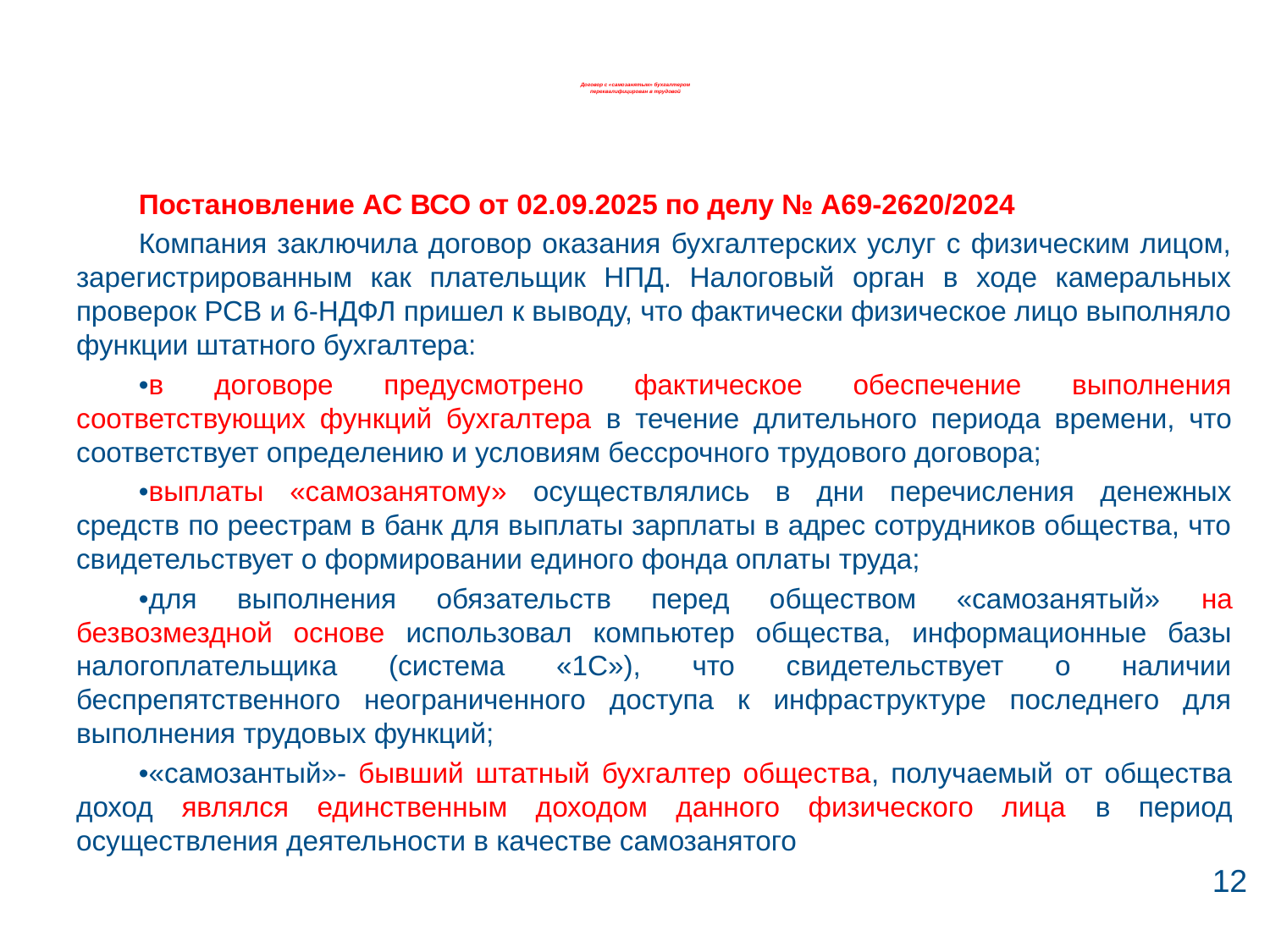

# Договор с «самозанятым» бухгалтером переквалифицирован в трудовой
Постановление АС ВСО от 02.09.2025 по делу № А69-2620/2024
Компания заключила договор оказания бухгалтерских услуг с физическим лицом, зарегистрированным как плательщик НПД. Налоговый орган в ходе камеральных проверок РСВ и 6-НДФЛ пришел к выводу, что фактически физическое лицо выполняло функции штатного бухгалтера:
•в договоре предусмотрено фактическое обеспечение выполнения соответствующих функций бухгалтера в течение длительного периода времени, что соответствует определению и условиям бессрочного трудового договора;
•выплаты «самозанятому» осуществлялись в дни перечисления денежных средств по реестрам в банк для выплаты зарплаты в адрес сотрудников общества, что свидетельствует о формировании единого фонда оплаты труда;
•для выполнения обязательств перед обществом «самозанятый» на безвозмездной основе использовал компьютер общества, информационные базы налогоплательщика (система «1С»), что свидетельствует о наличии беспрепятственного неограниченного доступа к инфраструктуре последнего для выполнения трудовых функций;
•«самозантый»- бывший штатный бухгалтер общества, получаемый от общества доход являлся единственным доходом данного физического лица в период осуществления деятельности в качестве самозанятого